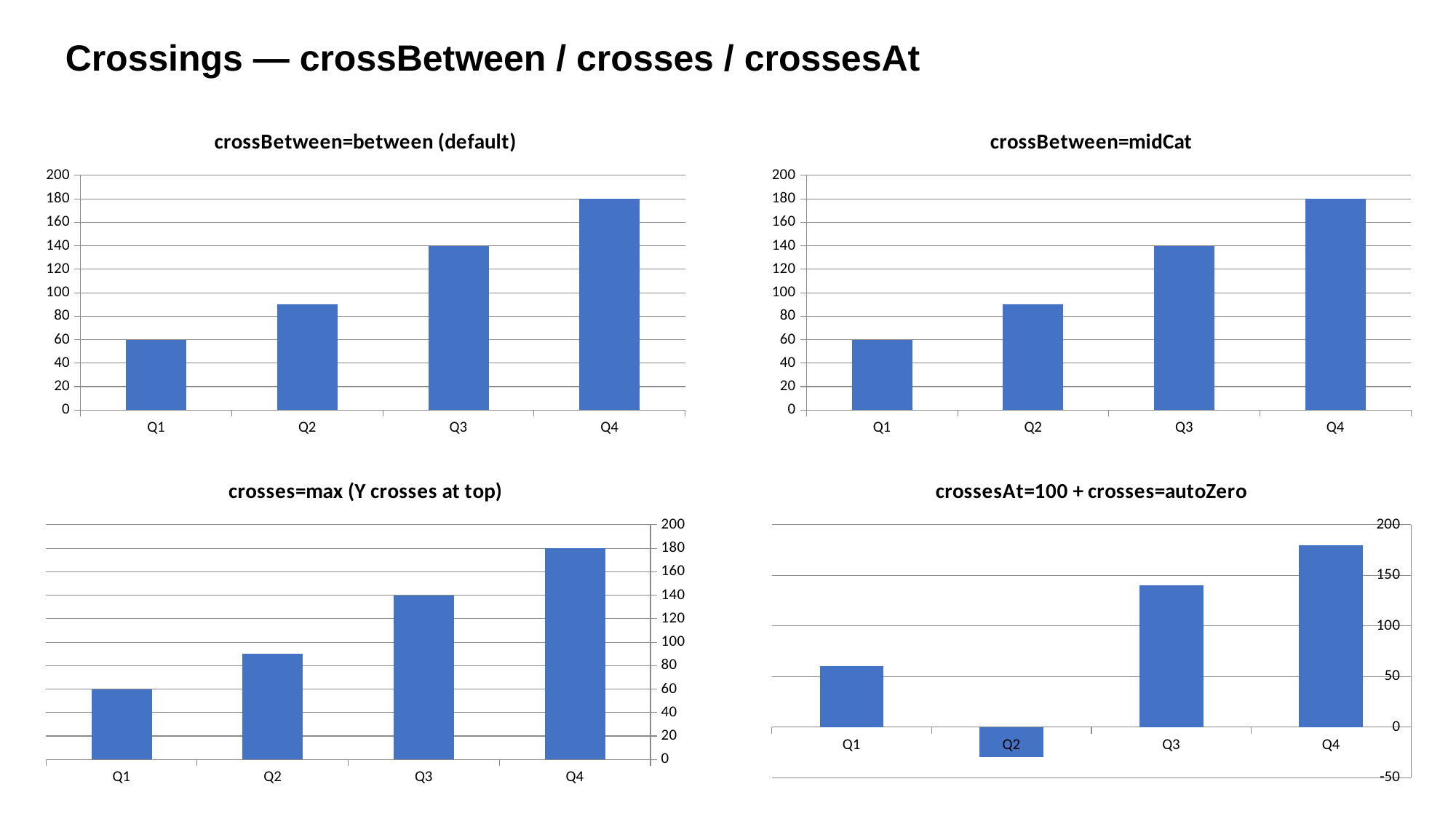

Crossings — crossBetween / crosses / crossesAt

### Chart: crossBetween=between (default)

| Category |  |
|---|---|
| Q1 | 60.0 |
| Q2 | 90.0 |
| Q3 | 140.0 |
| Q4 | 180.0 |

### Chart: crossBetween=midCat

| Category |  |
|---|---|
| Q1 | 60.0 |
| Q2 | 90.0 |
| Q3 | 140.0 |
| Q4 | 180.0 |

### Chart: crosses=max (Y crosses at top)

| Category |  |
|---|---|
| Q1 | 60.0 |
| Q2 | 90.0 |
| Q3 | 140.0 |
| Q4 | 180.0 |

### Chart: crossesAt=100 + crosses=autoZero

| Category |  |
|---|---|
| Q1 | 60.0 |
| Q2 | -30.0 |
| Q3 | 140.0 |
| Q4 | 180.0 |